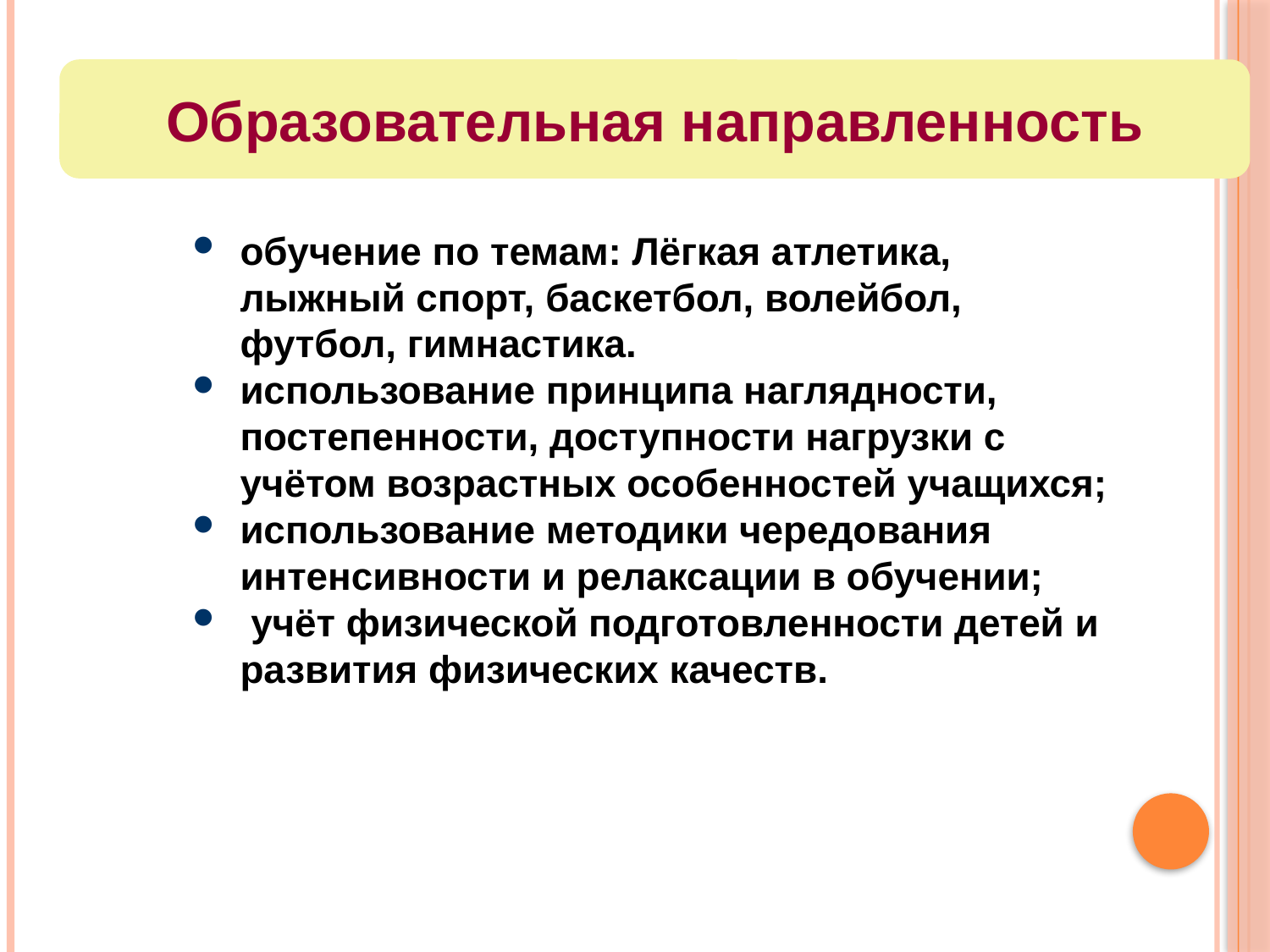

Образовательная направленность

обучение по темам: Лёгкая атлетика, лыжный спорт, баскетбол, волейбол, футбол, гимнастика.
использование принципа наглядности, постепенности, доступности нагрузки с учётом возрастных особенностей учащихся;
использование методики чередования интенсивности и релаксации в обучении;
 учёт физической подготовленности детей и развития физических качеств.